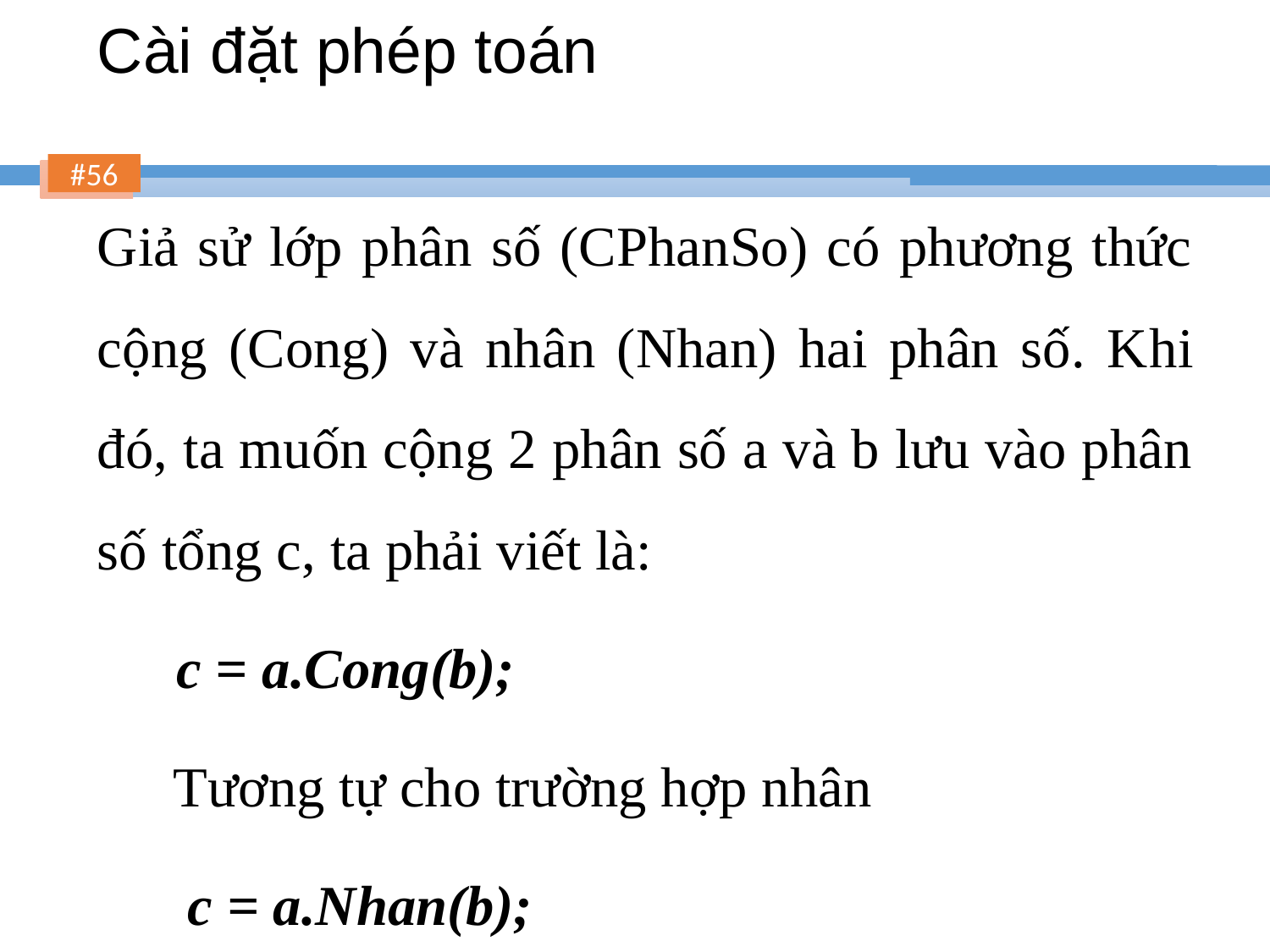

# Cài đặt phép toán
Giả sử lớp phân số (CPhanSo) có phương thức cộng (Cong) và nhân (Nhan) hai phân số. Khi đó, ta muốn cộng 2 phân số a và b lưu vào phân số tổng c, ta phải viết là:
    c = a.Cong(b);
	  Tương tự cho trường hợp nhân
	   c = a.Nhan(b);
56